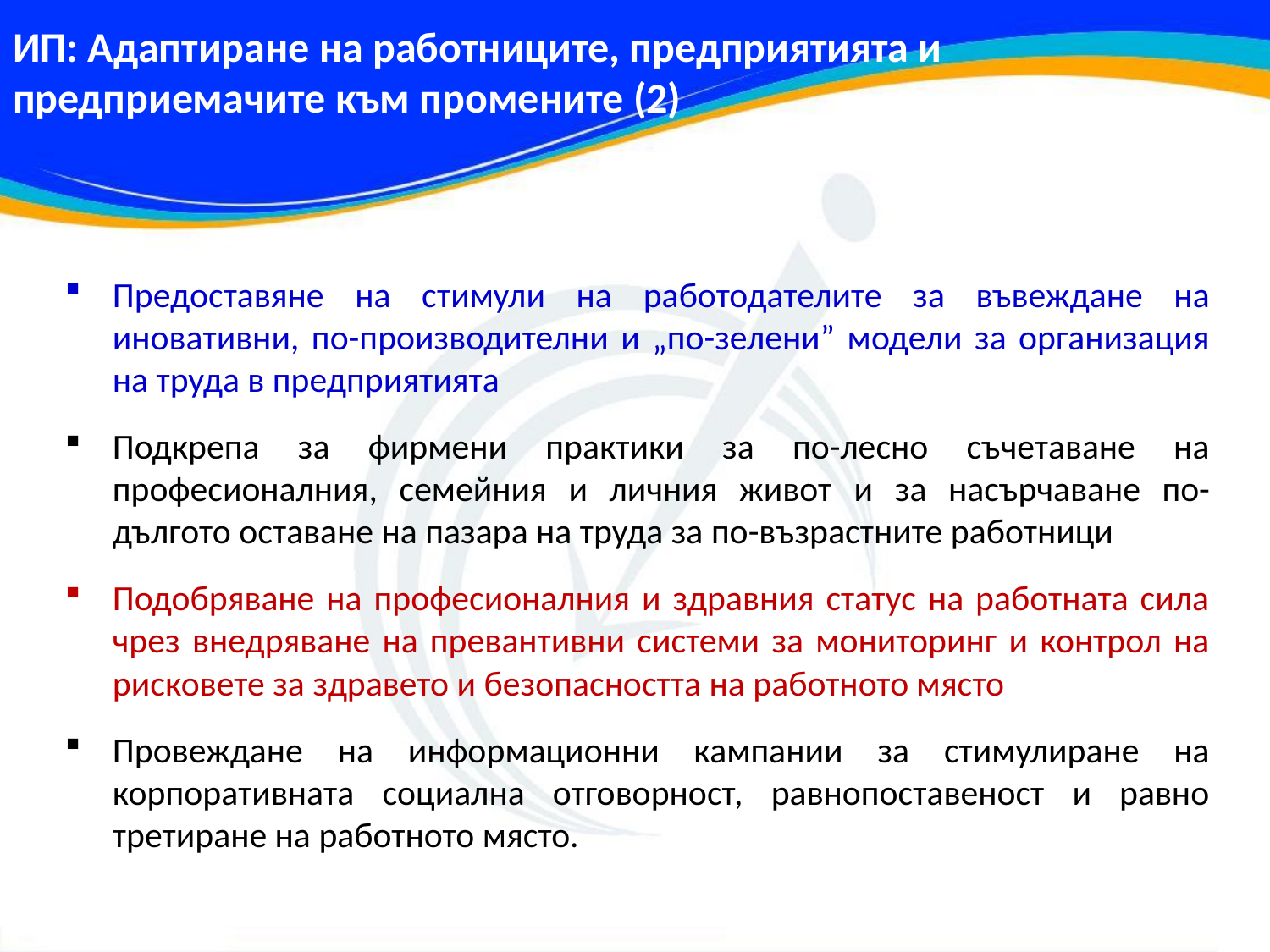

ИП: Адаптиране на работниците, предприятията и предприемачите към промените (2)
Предоставяне на стимули на работодателите за въвеждане на иновативни, по-производителни и „по-зелени” модели за организация на труда в предприятията
Подкрепа за фирмени практики за по-лесно съчетаване на професионалния, семейния и личния живот и за насърчаване по-дългото оставане на пазара на труда за по-възрастните работници
Подобряване на професионалния и здравния статус на работната сила чрез внедряване на превантивни системи за мониторинг и контрол на рисковете за здравето и безопасността на работното място
Провеждане на информационни кампании за стимулиране на корпоративната социална отговорност, равнопоставеност и равно третиране на работното място.